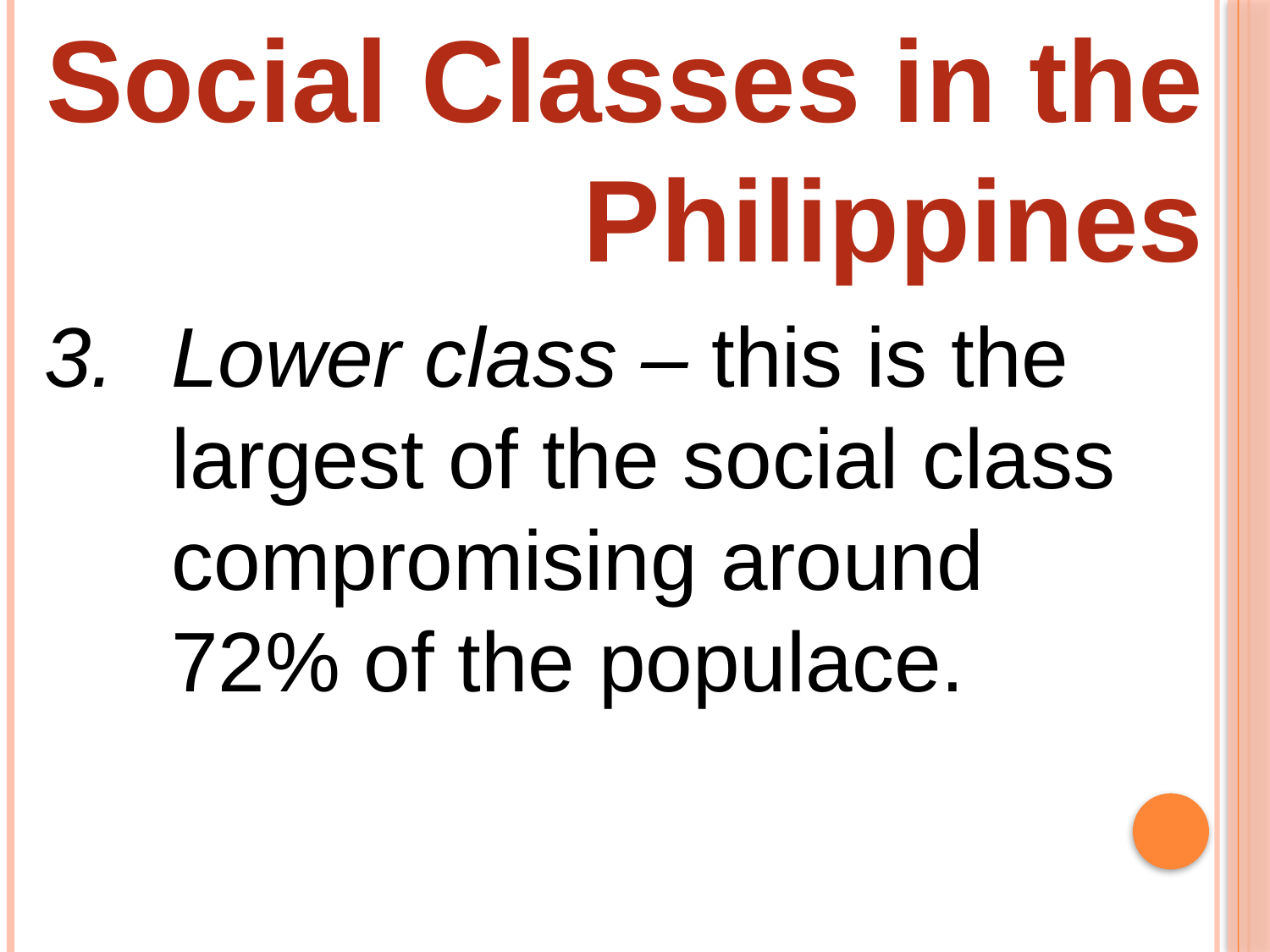

Social Classes in the
Philippines
Lower class – this is the largest of the social class compromising around 72% of the populace.